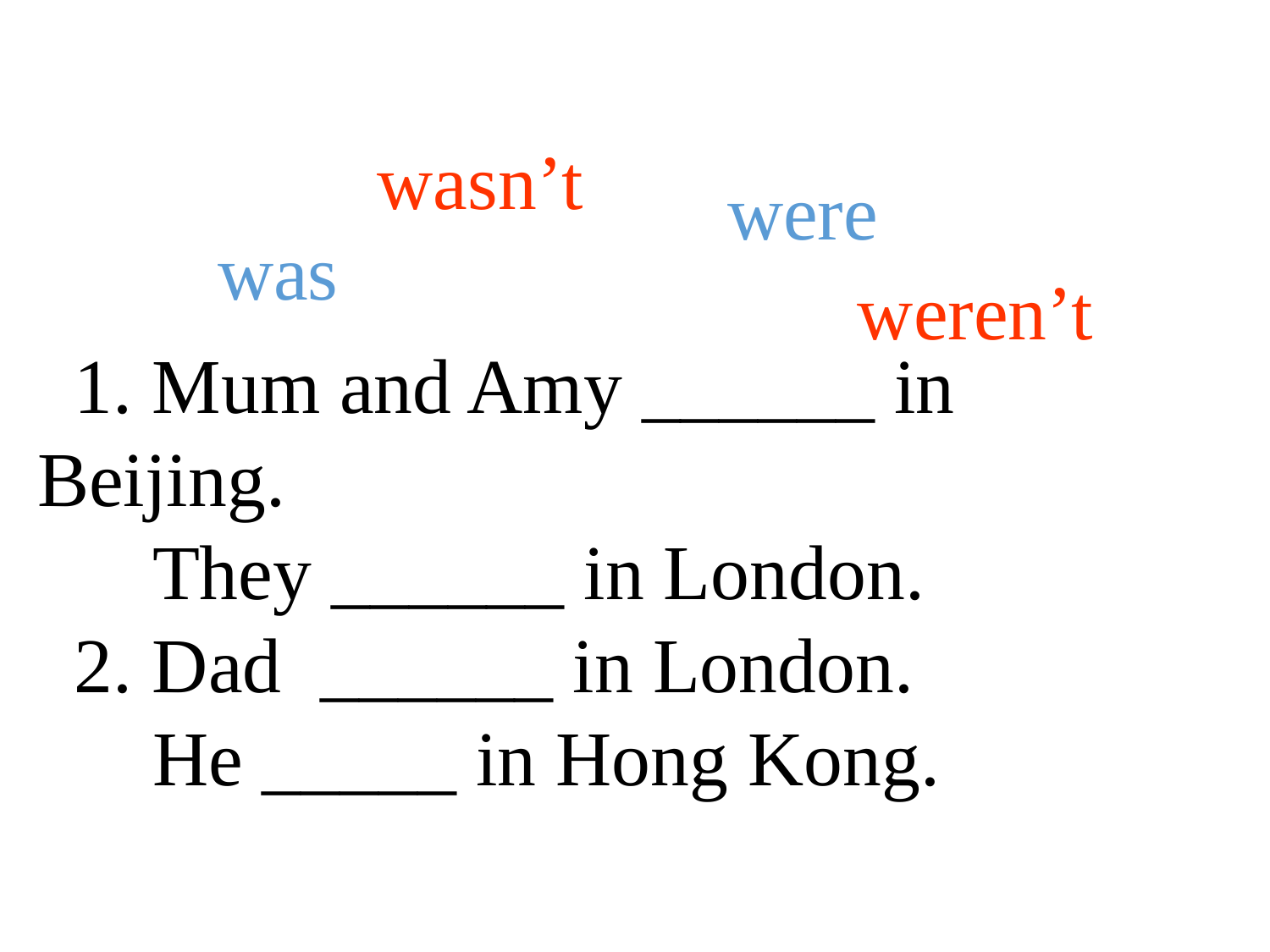

wasn’t
were
was
weren’t
1. Mum and Amy ______ in Beijing.
    They ______ in London.
2. Dad  ______ in London.
    He _____ in Hong Kong.